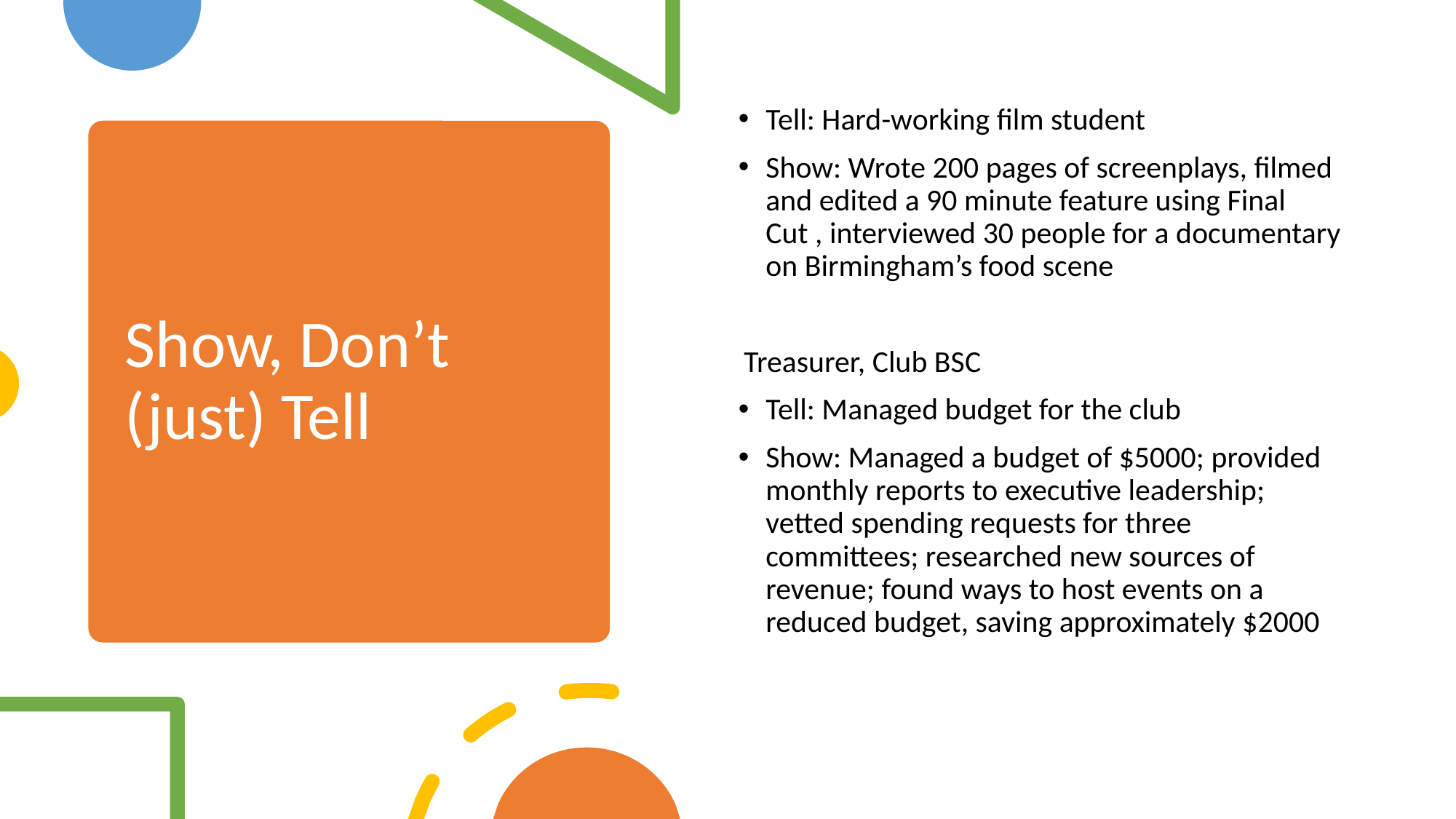

Tell: Hard-working film student
Show: Wrote 200 pages of screenplays, filmed and edited a 90 minute feature using Final Cut , interviewed 30 people for a documentary on Birmingham’s food scene

Treasurer, Club BSC
Tell: Managed budget for the club
Show: Managed a budget of $5000; provided monthly reports to executive leadership; vetted spending requests for three committees; researched new sources of revenue; found ways to host events on a reduced budget, saving approximately $2000

# Show, Don’t (just) Tell